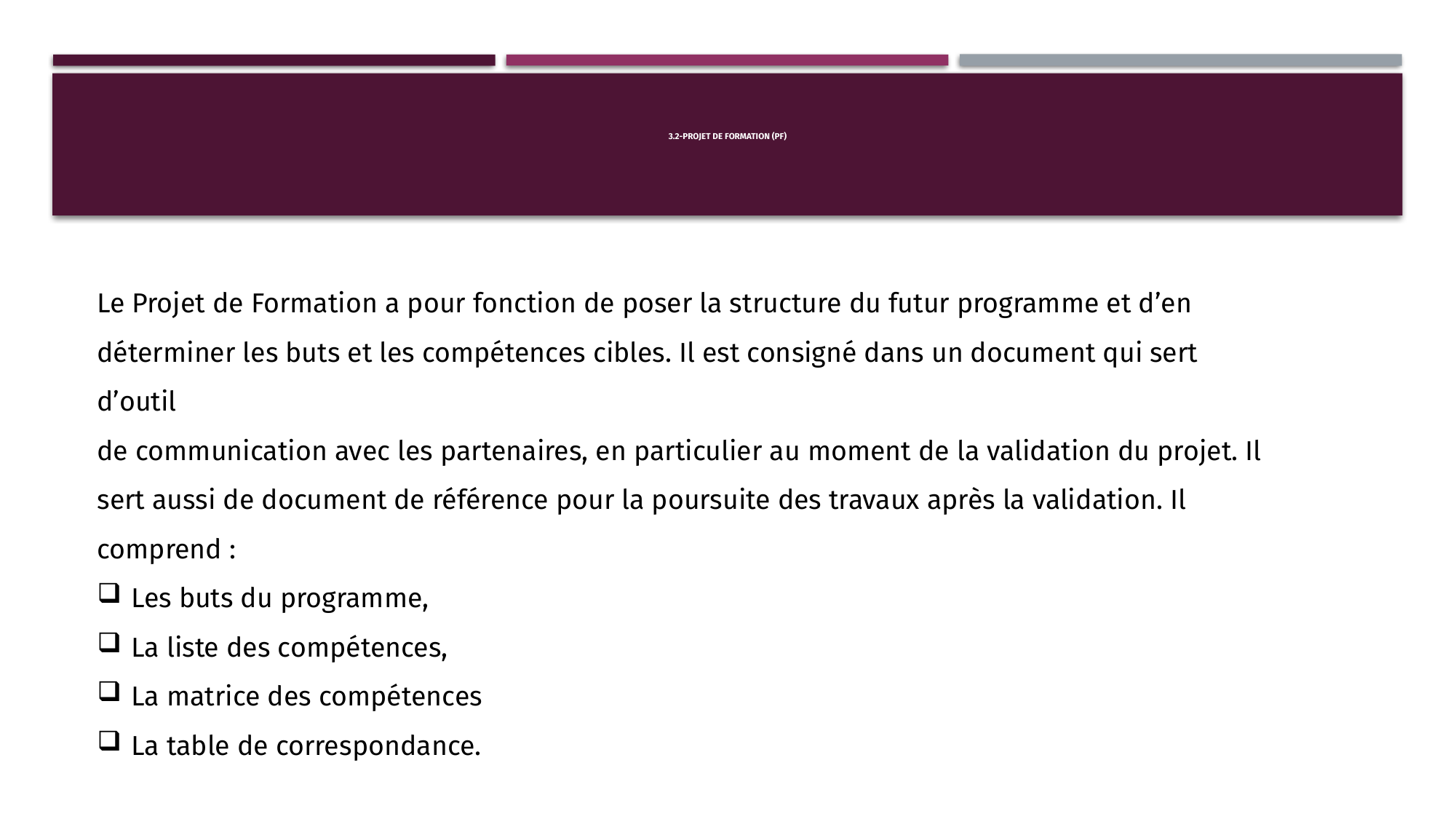

# 3.2-PROJET DE FORMATION (PF)

Le Projet de Formation a pour fonction de poser la structure du futur programme et d’en
déterminer les buts et les compétences cibles. Il est consigné dans un document qui sert d’outil
de communication avec les partenaires, en particulier au moment de la validation du projet. Il sert aussi de document de référence pour la poursuite des travaux après la validation. Il comprend :
Les buts du programme,
La liste des compétences,
La matrice des compétences
La table de correspondance.